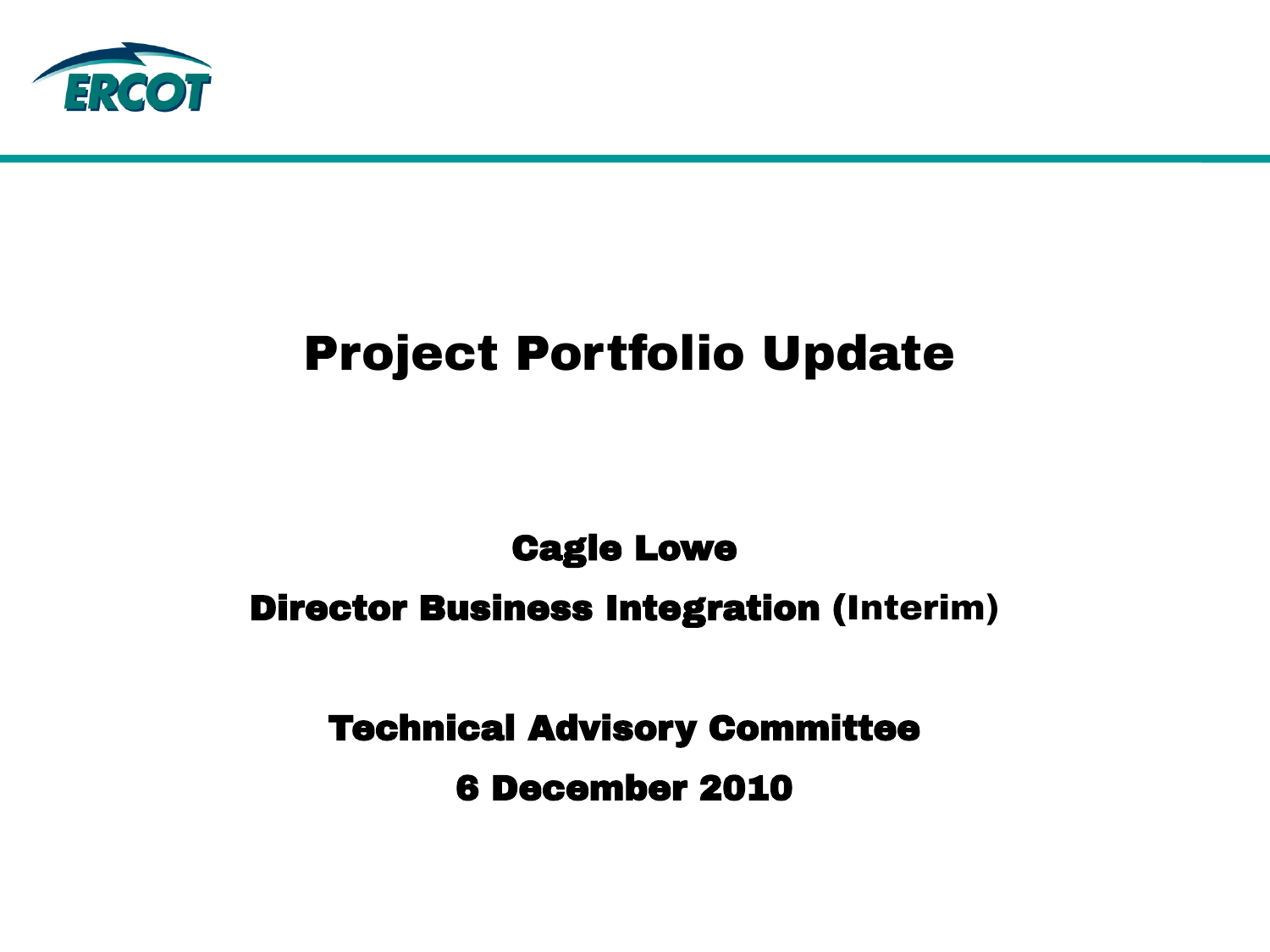

# Project Portfolio Update
Cagle Lowe
Director Business Integration (Interim)

Technical Advisory Committee
6 December 2010